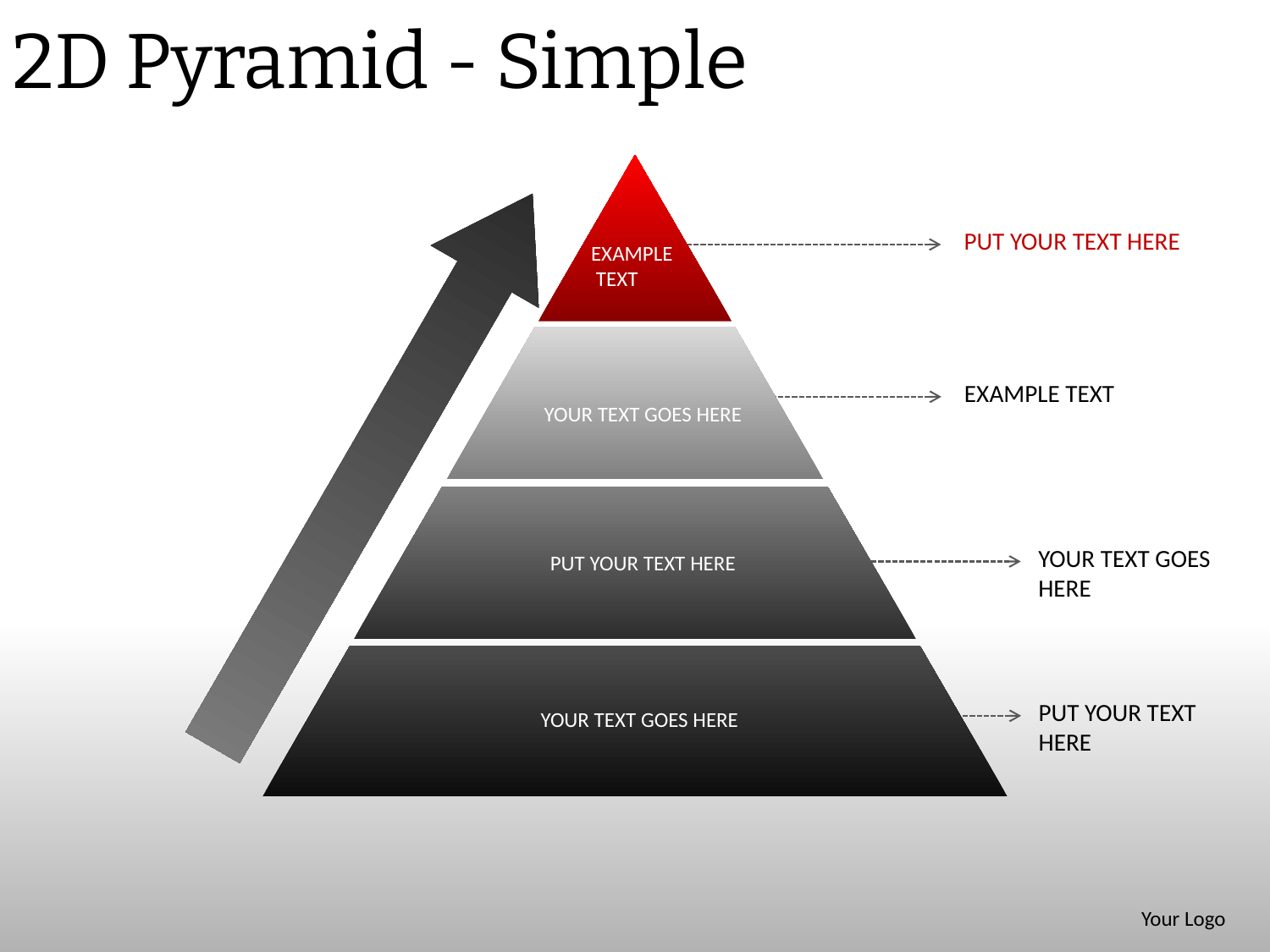

2D Pyramid - Simple

 PUT YOUR TEXT HERE
EXAMPLE
 TEXT
 EXAMPLE TEXT
YOUR TEXT GOES HERE

YOUR TEXT GOES HERE
PUT YOUR TEXT HERE
PUT YOUR TEXT HERE
YOUR TEXT GOES HERE
Your Logo